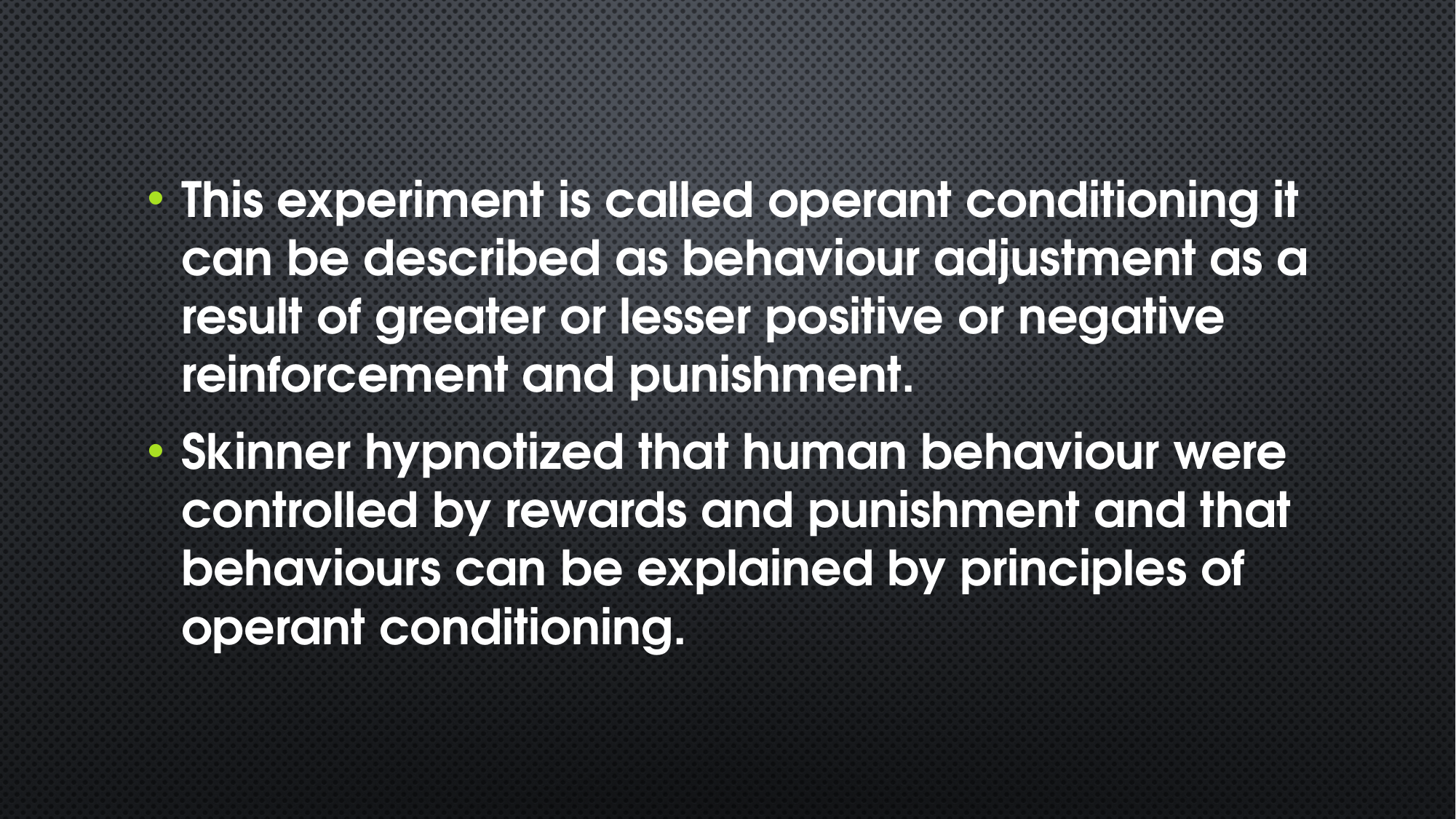

This experiment is called operant conditioning it can be described as behaviour adjustment as a result of greater or lesser positive or negative reinforcement and punishment.
Skinner hypnotized that human behaviour were controlled by rewards and punishment and that behaviours can be explained by principles of operant conditioning.